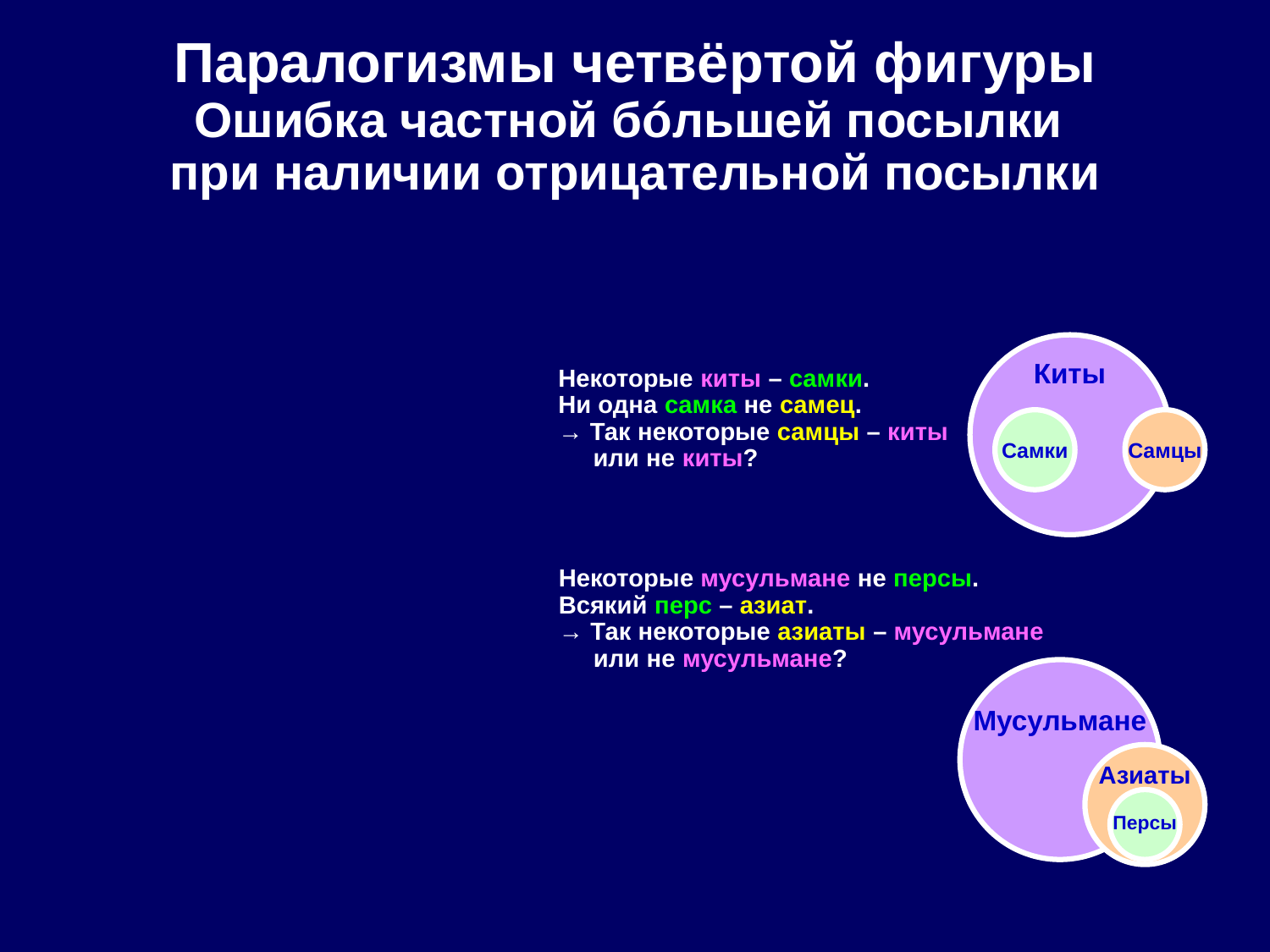

# Паралогизмы четвёртой фигуры Ошибка частной бóльшей посылки при наличии отрицательной посылки
Киты
Некоторые киты – самки.
Ни одна самка не самец.
→ Так некоторые самцы – киты
     или не киты?
Самки
Самцы
Некоторые мусульмане не персы.
Всякий перс – азиат.
→ Так некоторые азиаты – мусульмане
     или не мусульмане?
Мусульмане
Азиаты
Персы